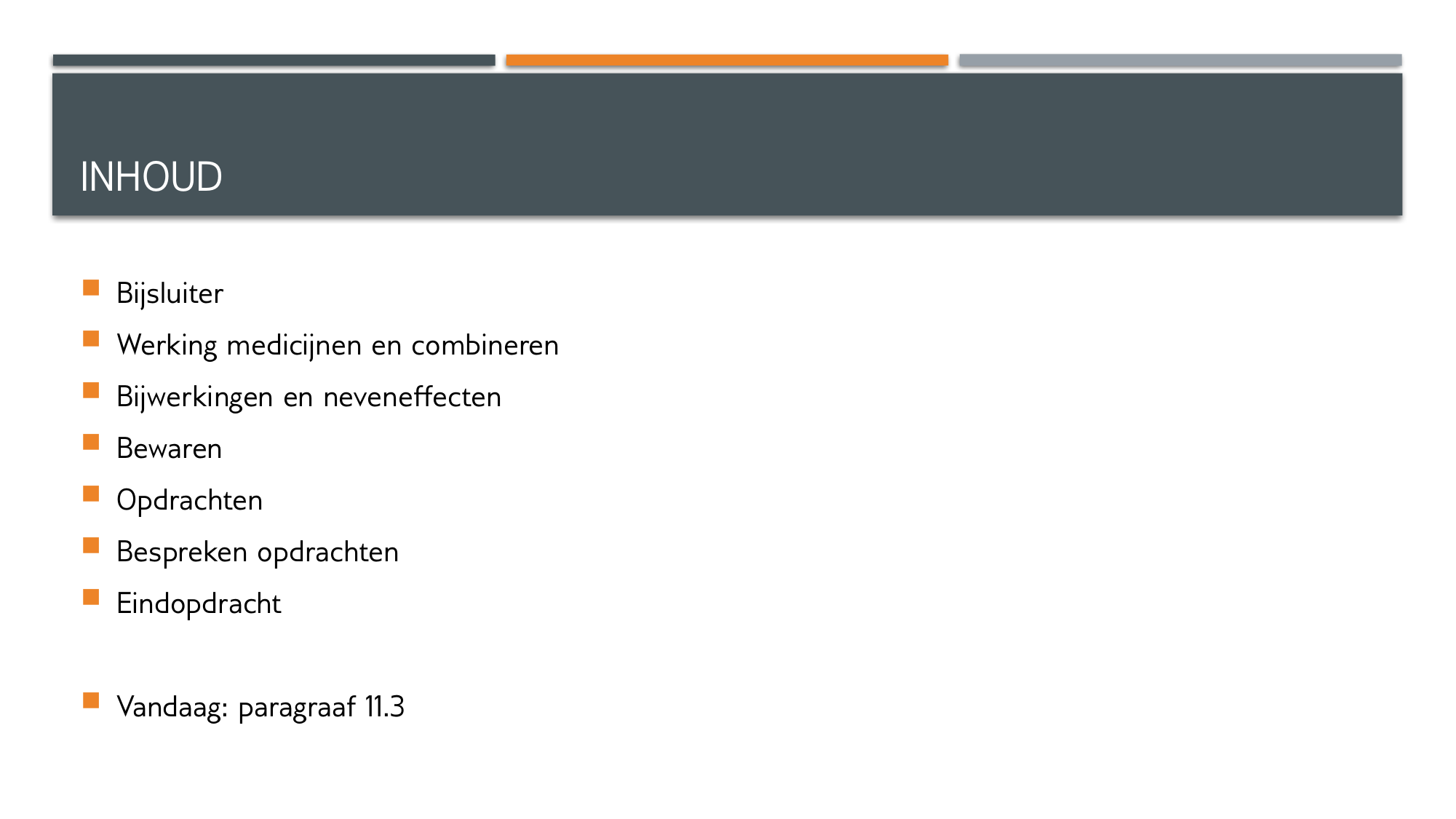

# inhoud
Bijsluiter
Werking medicijnen en combineren
Bijwerkingen en neveneffecten
Bewaren
Opdrachten
Bespreken opdrachten
Eindopdracht

Vandaag: paragraaf 11.3